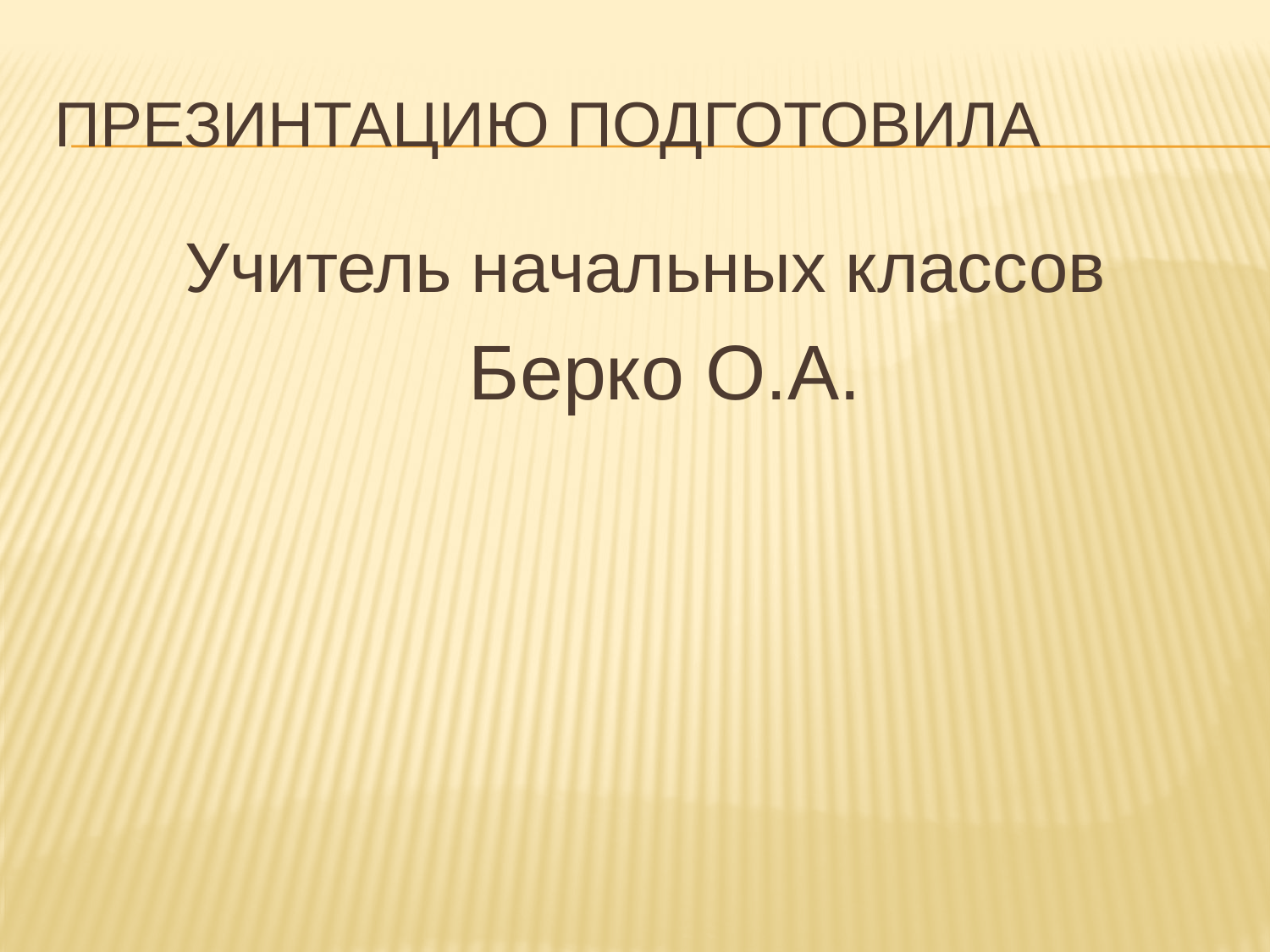

# ПРЕЗИНТАЦИЮ ПОДГОТОВИЛА
Учитель начальных классов
  Берко О.А.